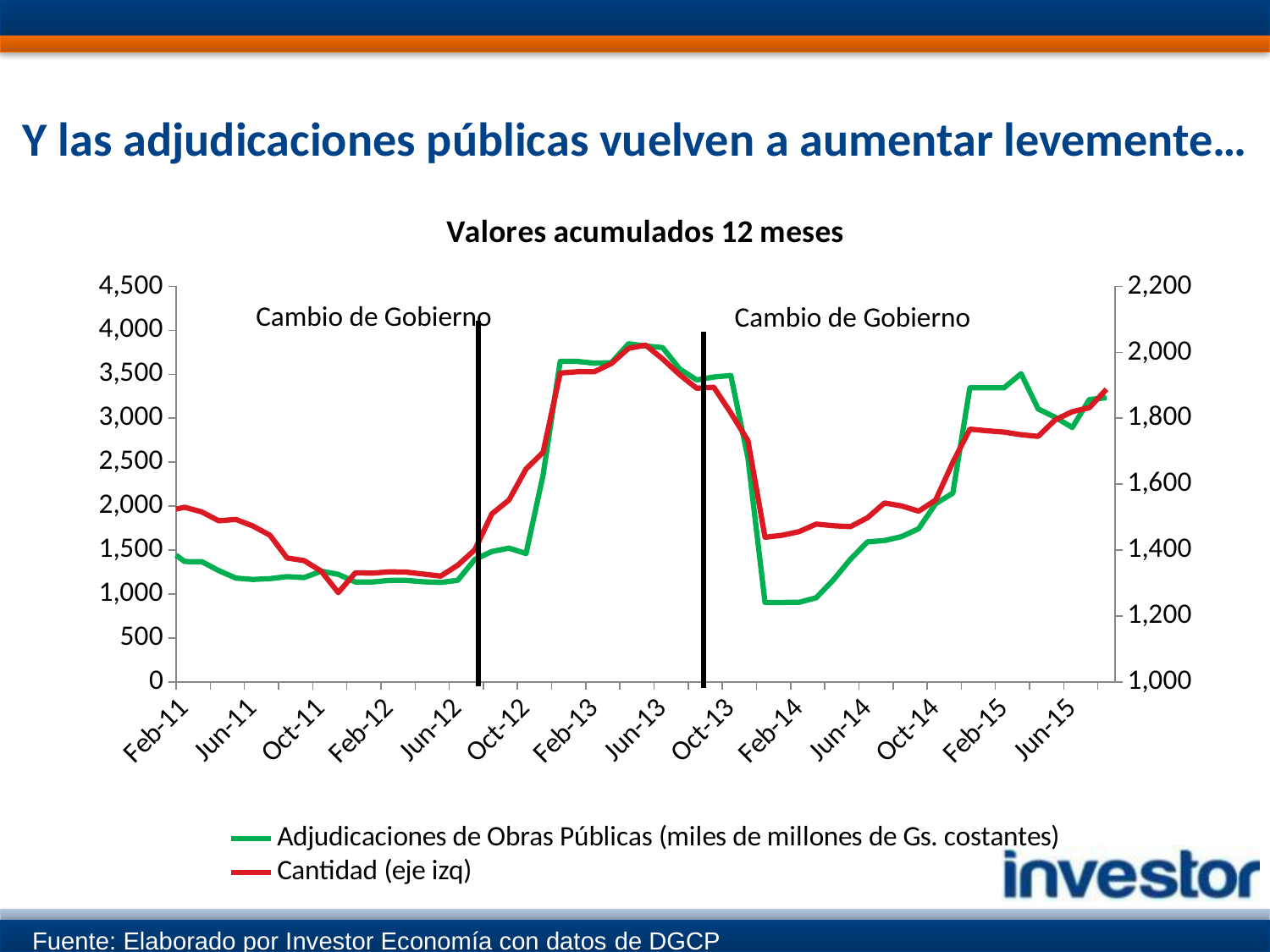

# Y las adjudicaciones públicas vuelven a aumentar levemente…

### Chart: Valores acumulados 12 meses

| Category | Adjudicaciones de Obras Públicas (miles de millones de Gs. costantes) | Cantidad (eje izq) |
|---|---|---|
| 40513 | 1519.3439606863687 | 1520.0 |
| 40544 | 1516.2284580378803 | 1519.0 |
| 40575 | 1369.1265210054582 | 1530.0 |
| 40603 | 1368.2943559958662 | 1516.0 |
| 40634 | 1266.4857832556875 | 1489.0 |
| 40664 | 1180.844355351295 | 1493.0 |
| 40695 | 1165.8437869924703 | 1473.0 |
| 40725 | 1174.7178642738904 | 1445.0 |
| 40756 | 1198.005383494823 | 1376.0 |
| 40787 | 1186.8148167752495 | 1368.0 |
| 40817 | 1259.957108363609 | 1336.0 |
| 40848 | 1223.4843548050844 | 1271.0 |
| 40878 | 1137.0068571885704 | 1331.0 |
| 40909 | 1136.9042080187367 | 1330.0 |
| 40940 | 1155.1675456059909 | 1334.0 |
| 40969 | 1154.954982320145 | 1333.0 |
| 41000 | 1138.93879199881 | 1327.0 |
| 41030 | 1131.406504182403 | 1321.0 |
| 41061 | 1156.228588661867 | 1354.0 |
| 41091 | 1393.4018242799552 | 1401.0 |
| 41122 | 1483.1963807262139 | 1510.0 |
| 41153 | 1522.350123342864 | 1552.0 |
| 41183 | 1459.9015066452507 | 1646.0 |
| 41214 | 2354.499553524476 | 1697.0 |
| 41244 | 3646.39643914147 | 1937.0 |
| 41275 | 3646.7222515111343 | 1941.0 |
| 41306 | 3626.531703059903 | 1941.0 |
| 41334 | 3631.6967602662485 | 1966.0 |
| 41365 | 3847.6000884773816 | 2012.0 |
| 41395 | 3821.3864160021353 | 2022.0 |
| 41426 | 3803.711524344718 | 1980.0 |
| 41456 | 3561.4264809932843 | 1932.0 |
| 41487 | 3435.6862435659896 | 1891.0 |
| 41518 | 3468.8548917550415 | 1894.0 |
| 41548 | 3486.3592747213693 | 1816.0 |
| 41579 | 2546.435056942381 | 1732.0 |
| 41609 | 903.5868858883669 | 1439.0 |
| 41640 | 903.9601436828967 | 1445.0 |
| 41671 | 905.782570229795 | 1456.0 |
| 41699 | 957.4568655939208 | 1479.0 |
| 41730 | 1159.5886274556988 | 1474.0 |
| 41760 | 1394.1301803558406 | 1471.0 |
| 41791 | 1592.3962607401077 | 1498.0 |
| 41821 | 1608.5350306078883 | 1543.0 |
| 41852 | 1653.576129521653 | 1534.0 |
| 41883 | 1743.5118057342452 | 1518.0 |
| 41913 | 2028.3727286769445 | 1552.0 |
| 41944 | 2147.890926526385 | 1666.0 |
| 41974 | 3345.6822321340455 | 1767.0 |
| 42005 | 3345.771558175931 | 1762.0 |
| 42036 | 3345.8942211989483 | 1758.0 |
| 42064 | 3507.439478691466 | 1750.0 |
| 42095 | 3105.973677975917 | 1745.0 |
| 42125 | 3010.852788629613 | 1795.0 |
| 42156 | 2895.025890542597 | 1820.0 |
| 42186 | 3213.040743486205 | 1832.0 |
| 42217 | 3232.916743406713 | 1888.0 |
Cambio de Gobierno
Cambio de Gobierno
Fuente: Elaborado por Investor Economía con datos de DGCP